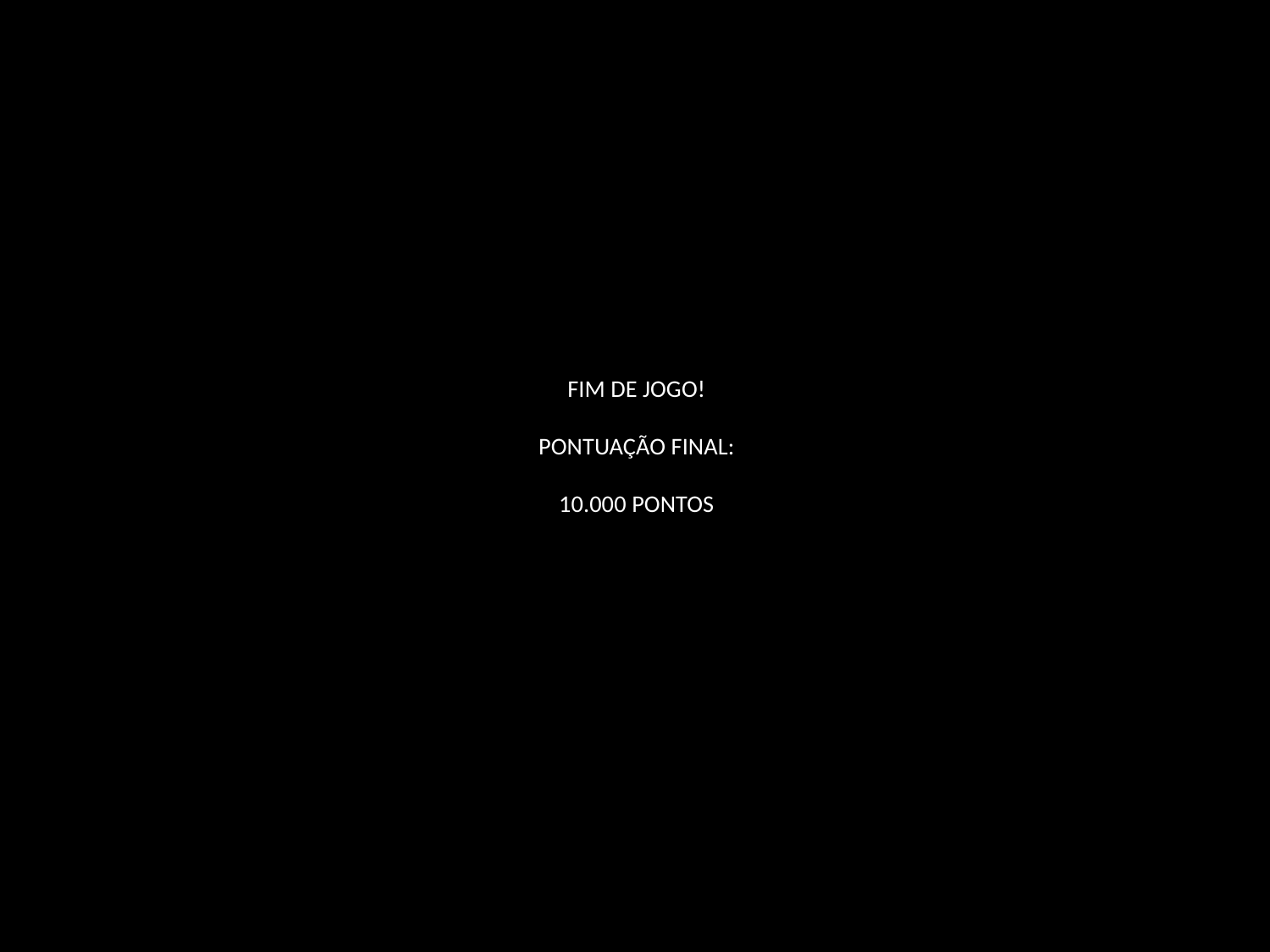

# FIM DE JOGO! PONTUAÇÃO FINAL: 10.000 PONTOS